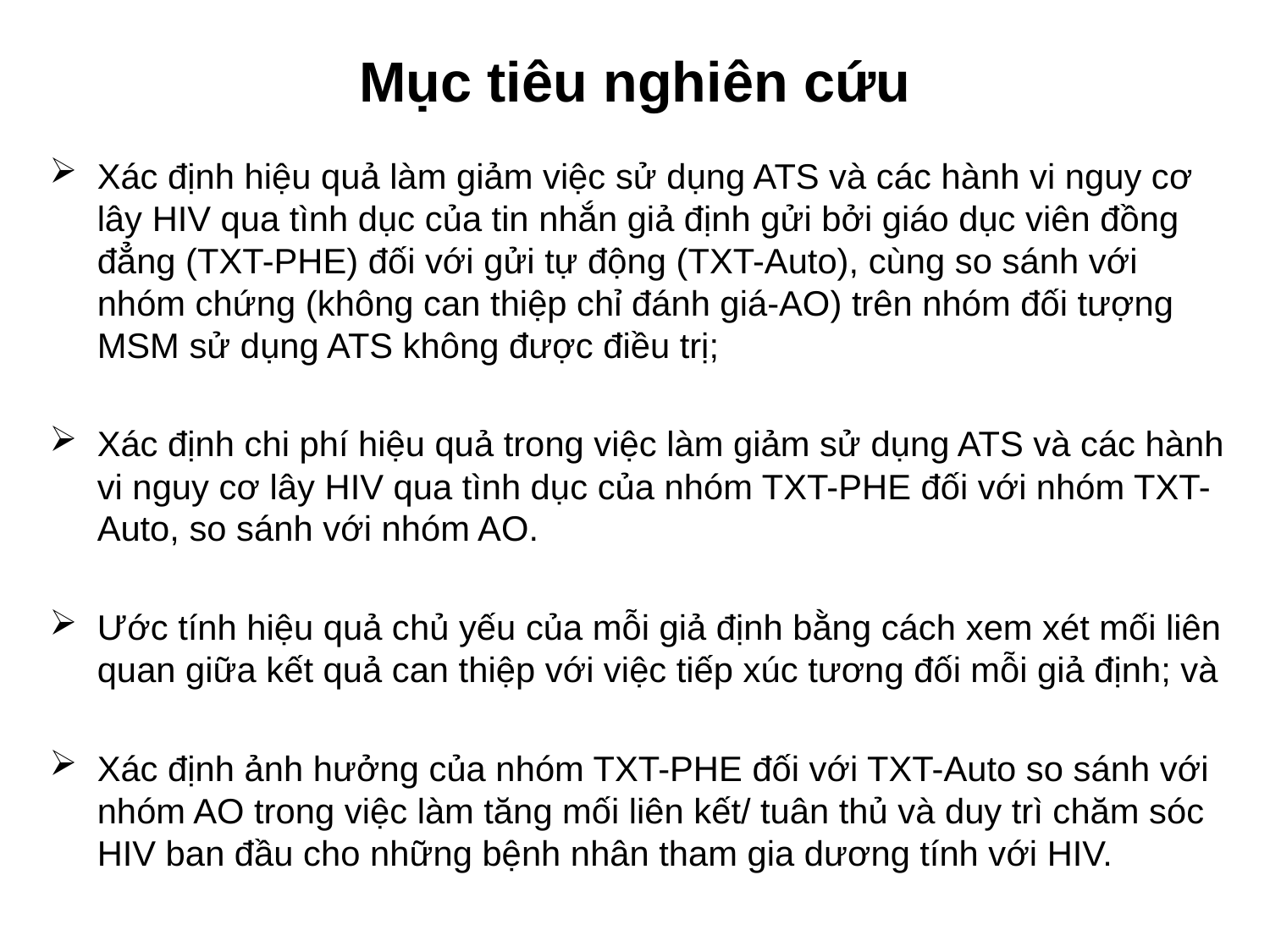

# Mục tiêu nghiên cứu
Xác định hiệu quả làm giảm việc sử dụng ATS và các hành vi nguy cơ lây HIV qua tình dục của tin nhắn giả định gửi bởi giáo dục viên đồng đẳng (TXT-PHE) đối với gửi tự động (TXT-Auto), cùng so sánh với nhóm chứng (không can thiệp chỉ đánh giá-AO) trên nhóm đối tượng MSM sử dụng ATS không được điều trị;

Xác định chi phí hiệu quả trong việc làm giảm sử dụng ATS và các hành vi nguy cơ lây HIV qua tình dục của nhóm TXT-PHE đối với nhóm TXT-Auto, so sánh với nhóm AO.

Ước tính hiệu quả chủ yếu của mỗi giả định bằng cách xem xét mối liên quan giữa kết quả can thiệp với việc tiếp xúc tương đối mỗi giả định; và

Xác định ảnh hưởng của nhóm TXT-PHE đối với TXT-Auto so sánh với nhóm AO trong việc làm tăng mối liên kết/ tuân thủ và duy trì chăm sóc HIV ban đầu cho những bệnh nhân tham gia dương tính với HIV.